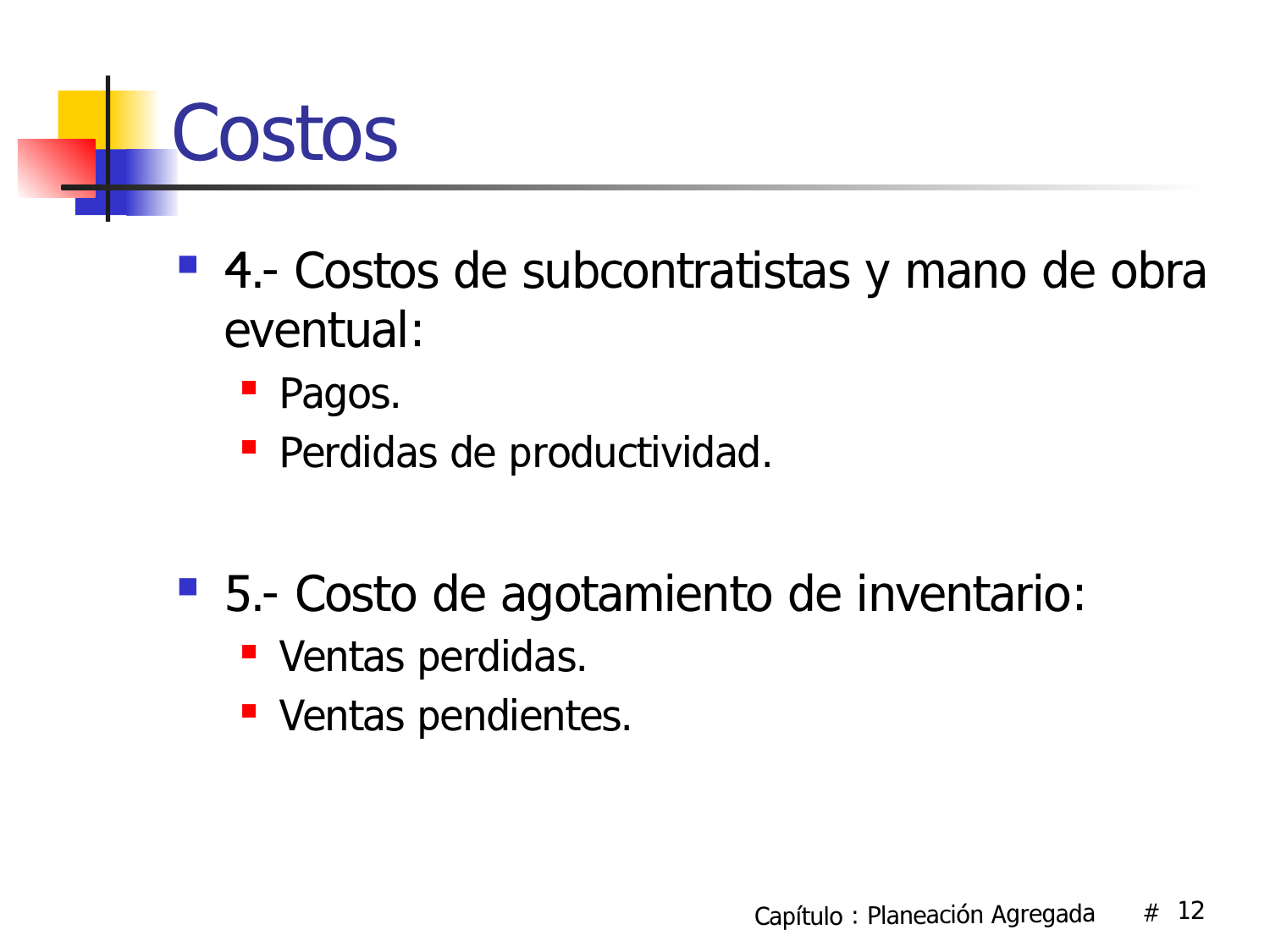

# Costos
4.- Costos de subcontratistas y mano de obra eventual:
Pagos.
Perdidas de productividad.

5.- Costo de agotamiento de inventario:
Ventas perdidas.
Ventas pendientes.
12
Capítulo : Planeación Agregada      #